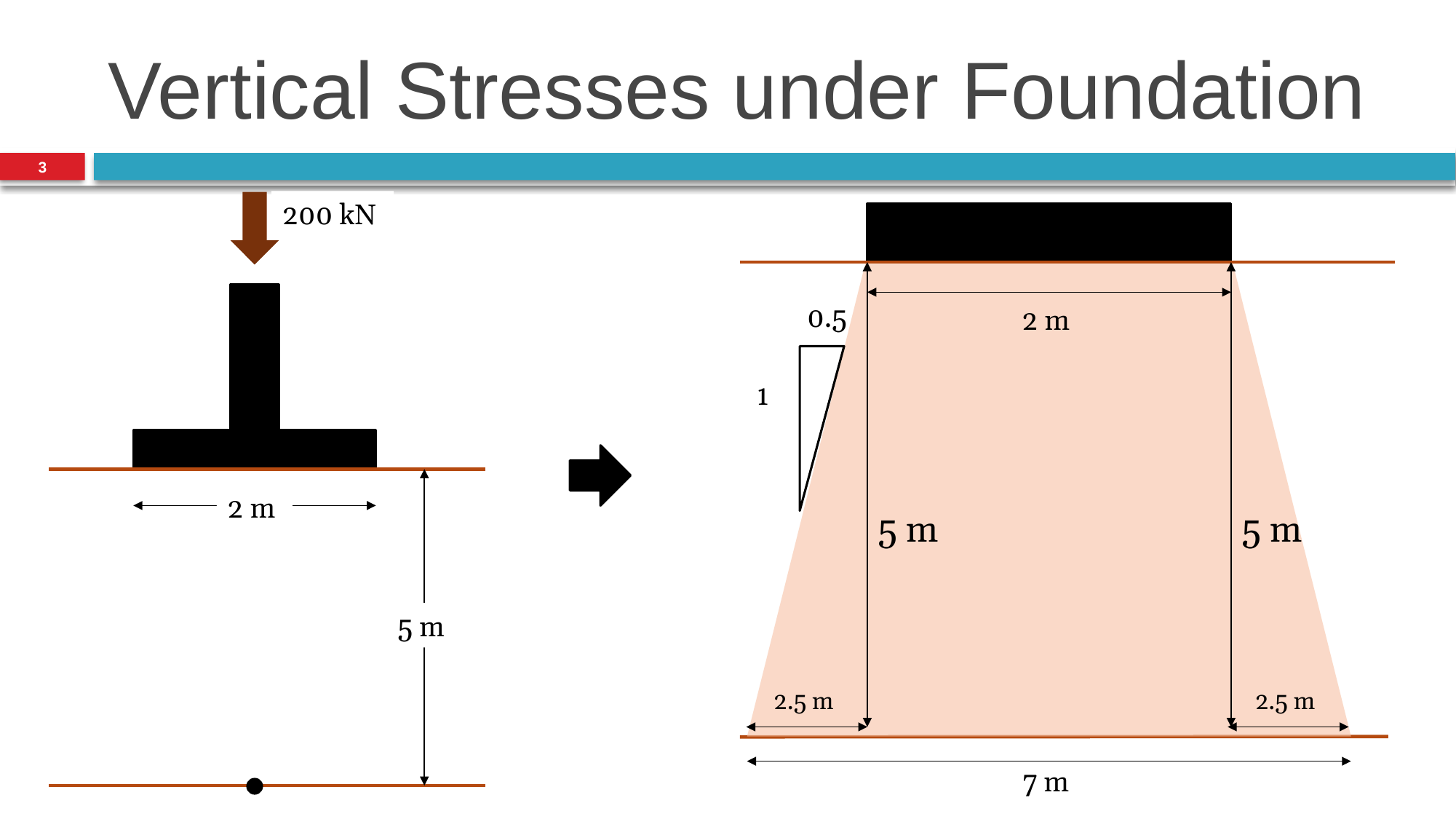

# Vertical Stresses under Foundation
3
200 kN

0.5
2 m

1

2 m
5 m
5 m
5 m
2.5 m
2.5 m
7 m